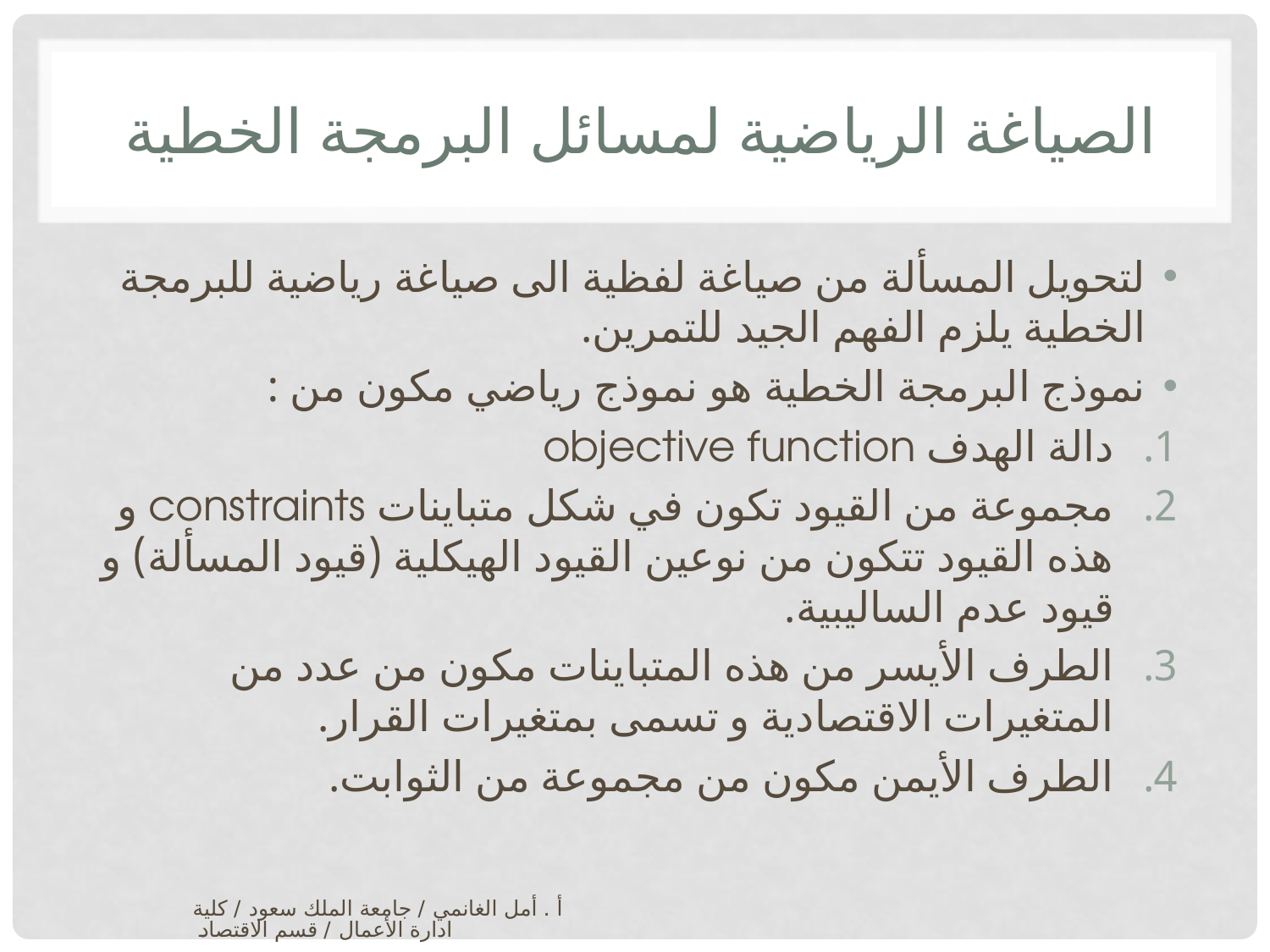

# الصياغة الرياضية لمسائل البرمجة الخطية
لتحويل المسألة من صياغة لفظية الى صياغة رياضية للبرمجة الخطية يلزم الفهم الجيد للتمرين.
نموذج البرمجة الخطية هو نموذج رياضي مكون من :
دالة الهدف objective function
مجموعة من القيود تكون في شكل متباينات constraints و هذه القيود تتكون من نوعين القيود الهيكلية (قيود المسألة) و قيود عدم الساليبية.
الطرف الأيسر من هذه المتباينات مكون من عدد من المتغيرات الاقتصادية و تسمى بمتغيرات القرار.
الطرف الأيمن مكون من مجموعة من الثوابت.
أ . أمل الغانمي / جامعة الملك سعود / كلية ادارة الأعمال / قسم الاقتصاد